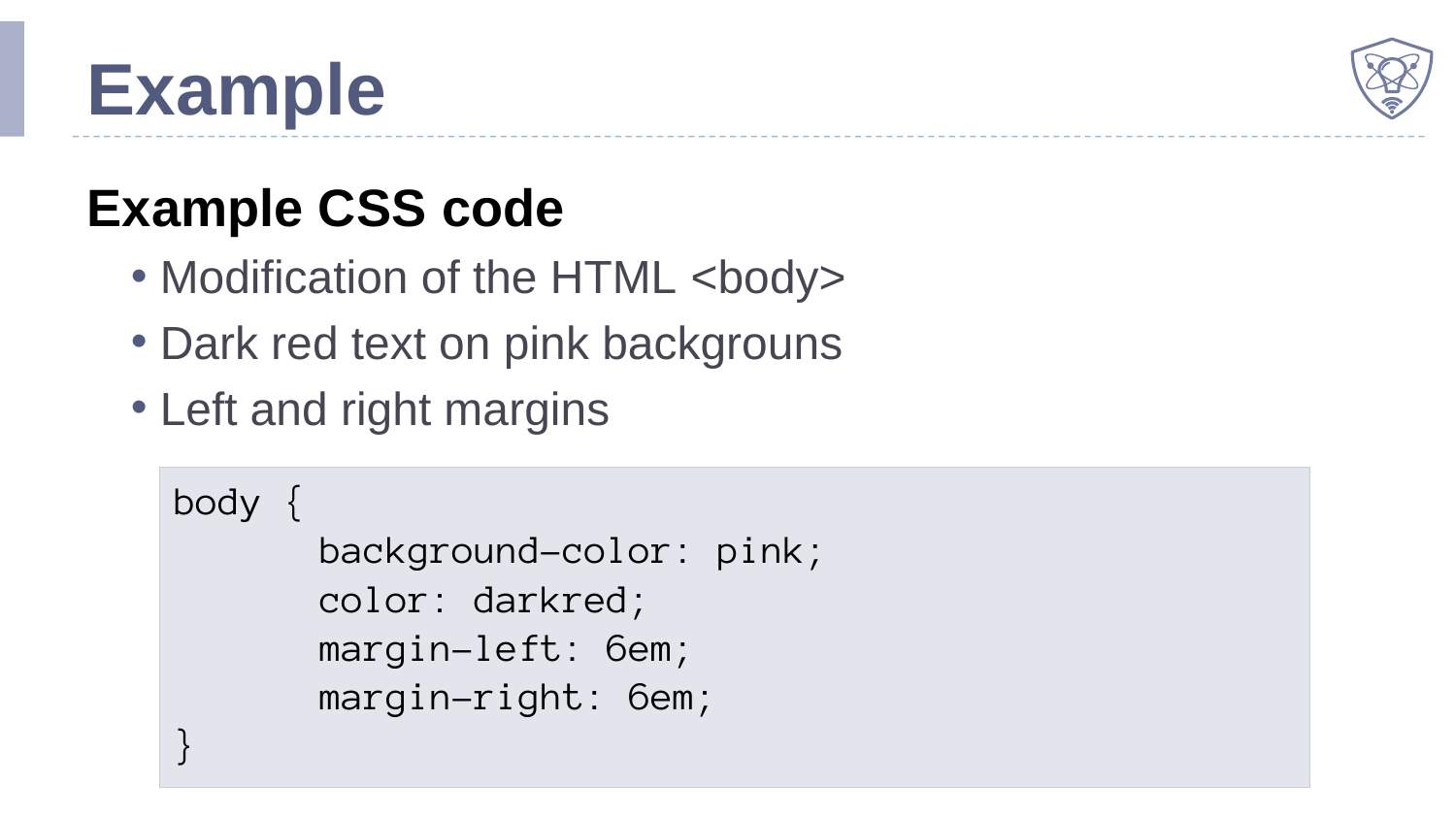

# Example
Example CSS code
Modification of the HTML <body>
Dark red text on pink backgrouns
Left and right margins

body {
	background-color: pink;
	color: darkred;
	margin-left: 6em;
	margin-right: 6em;
}